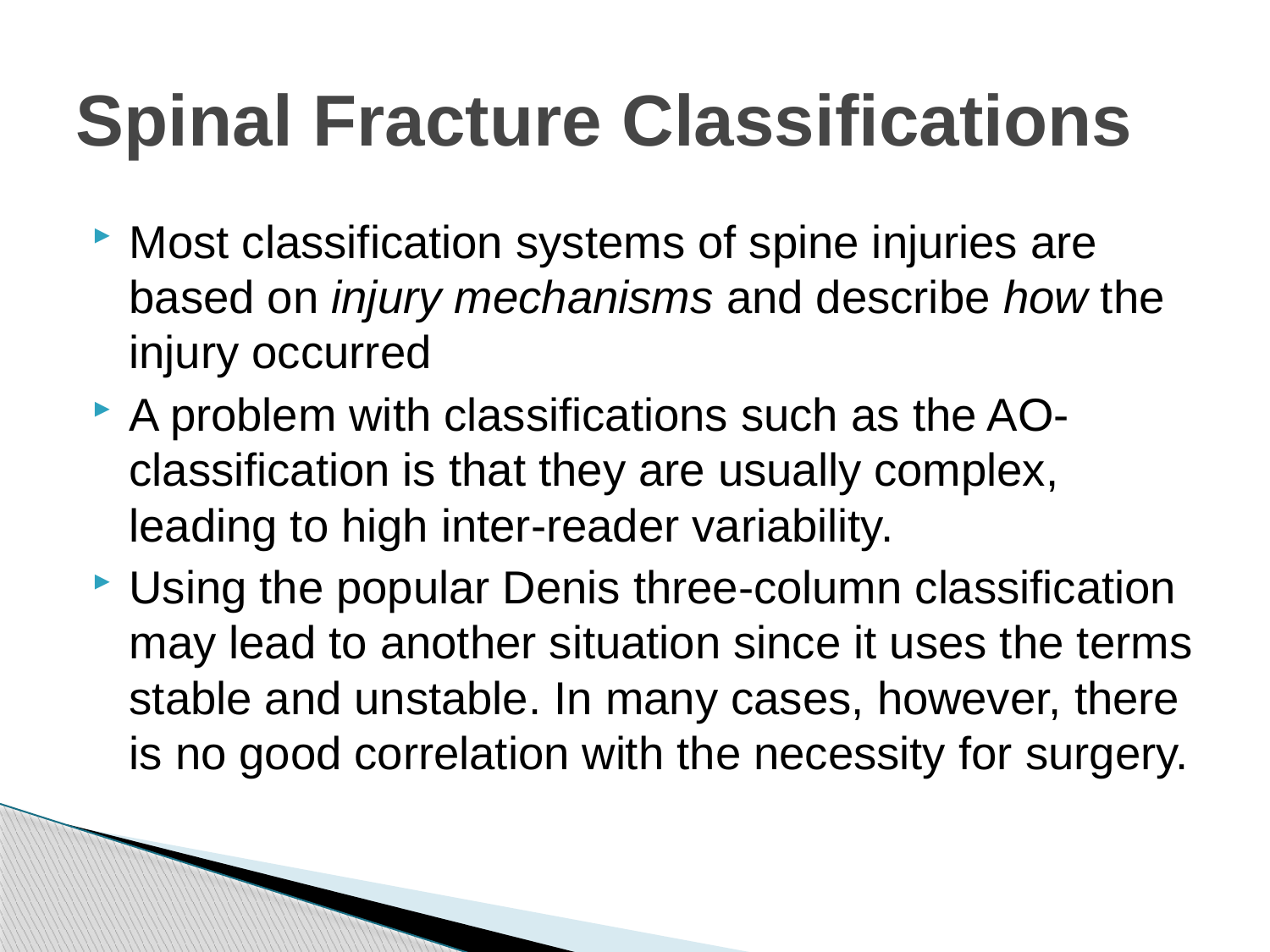

# Spinal Fracture Classifications
Most classification systems of spine injuries are based on injury mechanisms and describe how the injury occurred
A problem with classifications such as the AO-classification is that they are usually complex, leading to high inter-reader variability.
Using the popular Denis three-column classification may lead to another situation since it uses the terms stable and unstable. In many cases, however, there is no good correlation with the necessity for surgery.